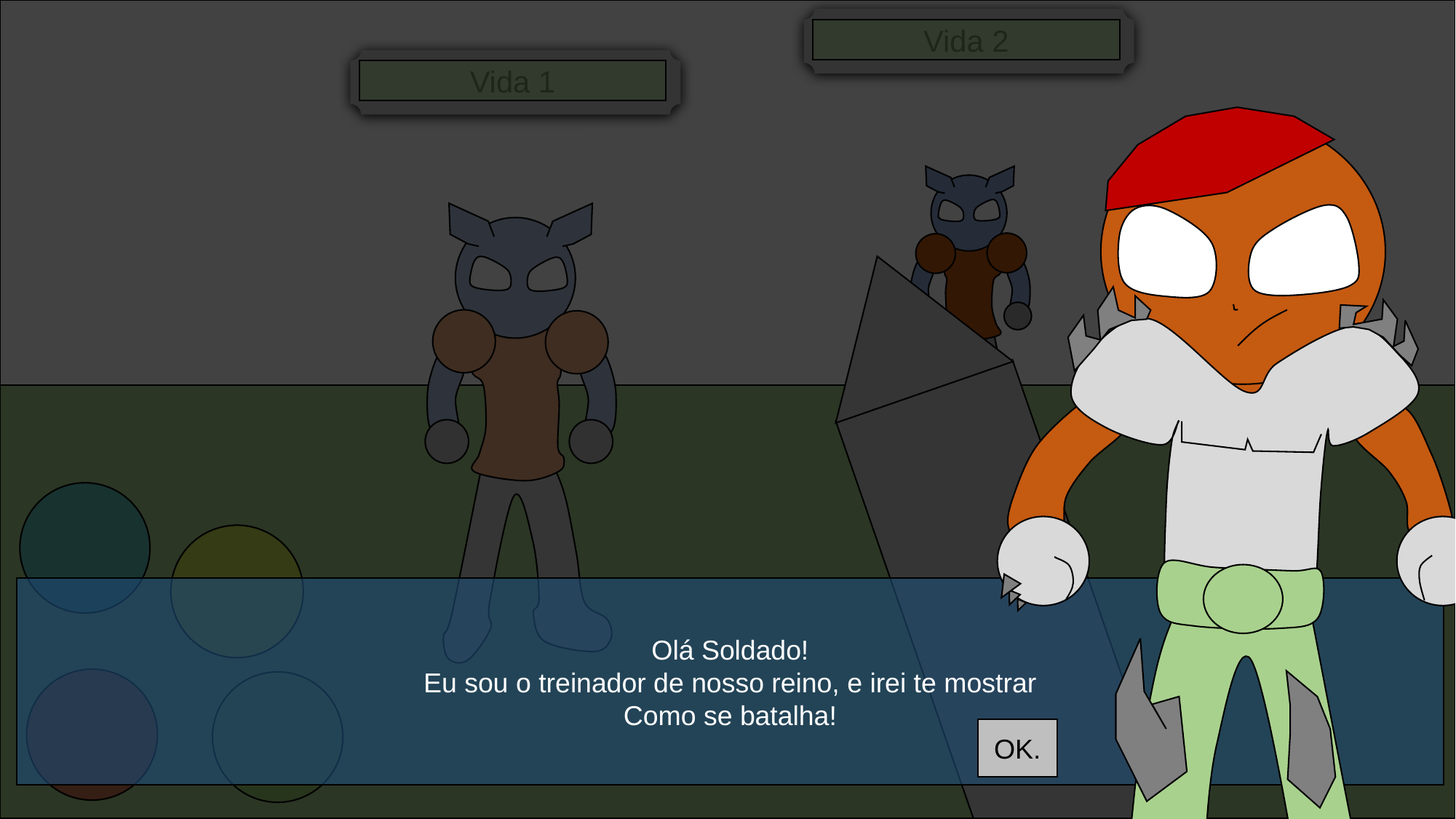

Vida 2

Vida 1

Olá Soldado!
Eu sou o treinador de nosso reino, e irei te mostrar
Como se batalha!

OK.